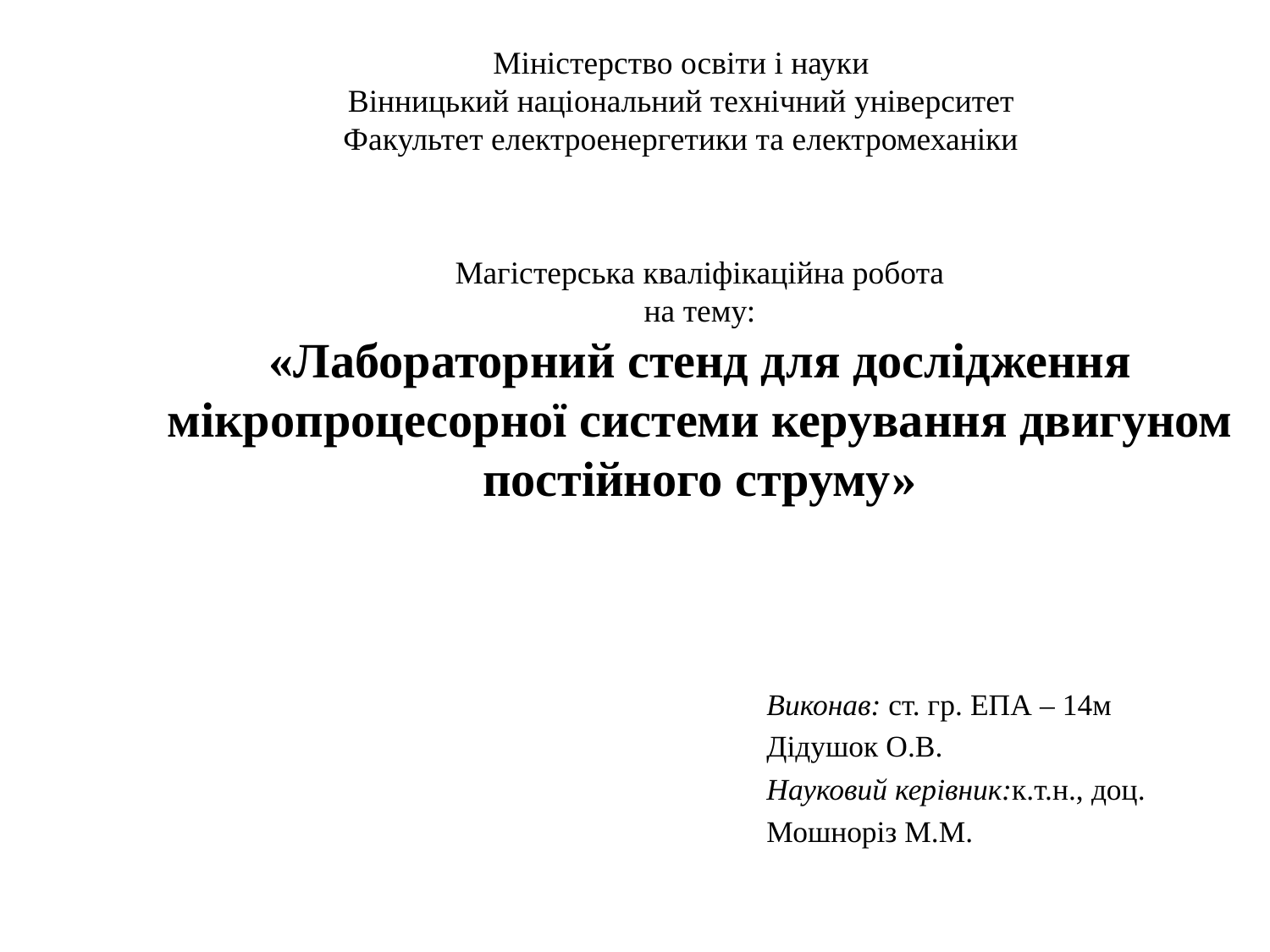

Міністерство освіти і науки
Вінницький національний технічний університет
Факультет електроенергетики та електромеханіки

Магістерська кваліфікаційна робота
на тему:
«Лабораторний стенд для дослідження мікропроцесорної системи керування двигуном постійного струму»
Виконав: ст. гр. ЕПА – 14м
Дідушок О.В.
Науковий керівник:к.т.н., доц.
Мошноріз М.М.